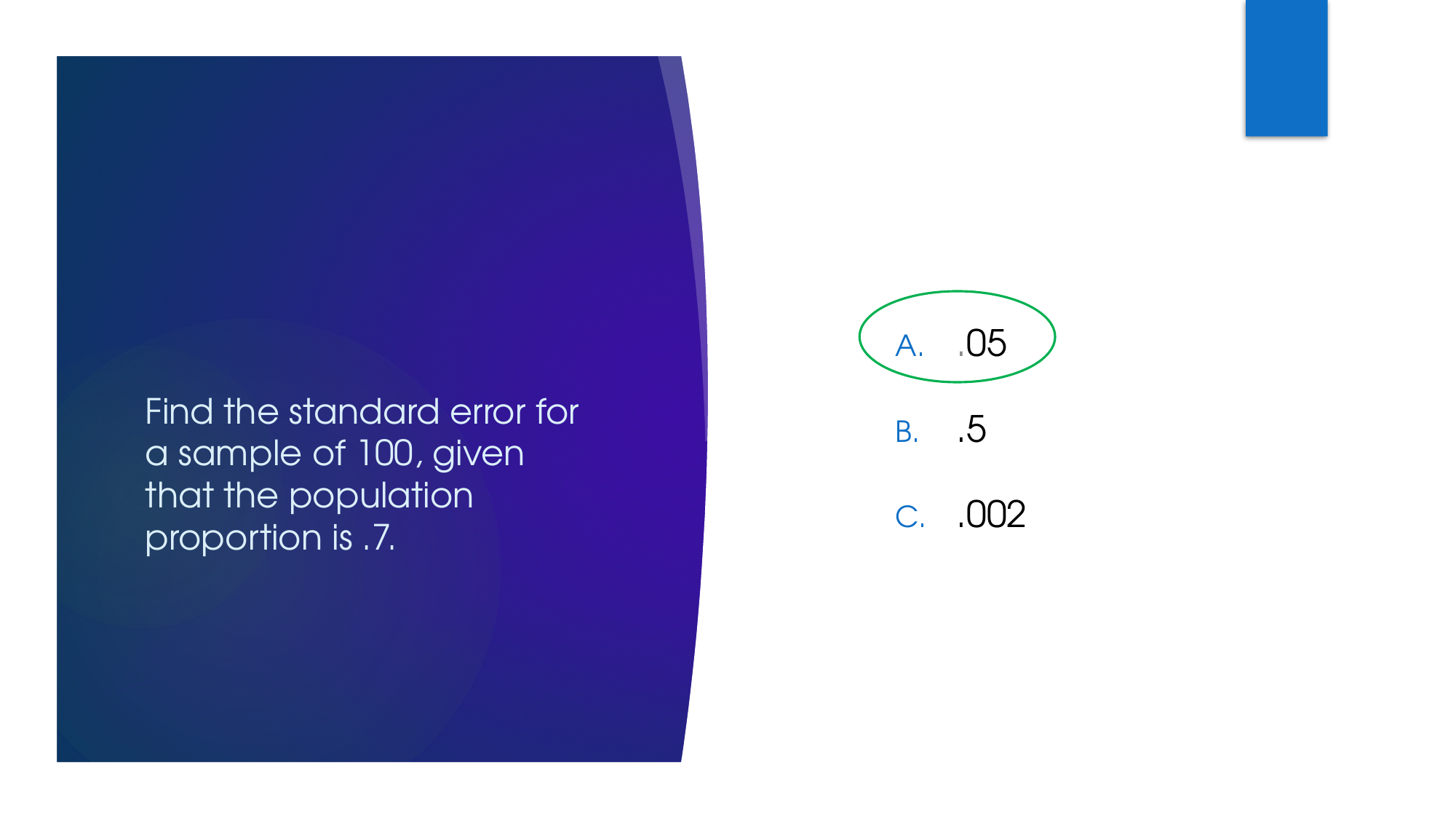

.05
.5
.002
# Find the standard error for a sample of 100, given that the population proportion is .7.